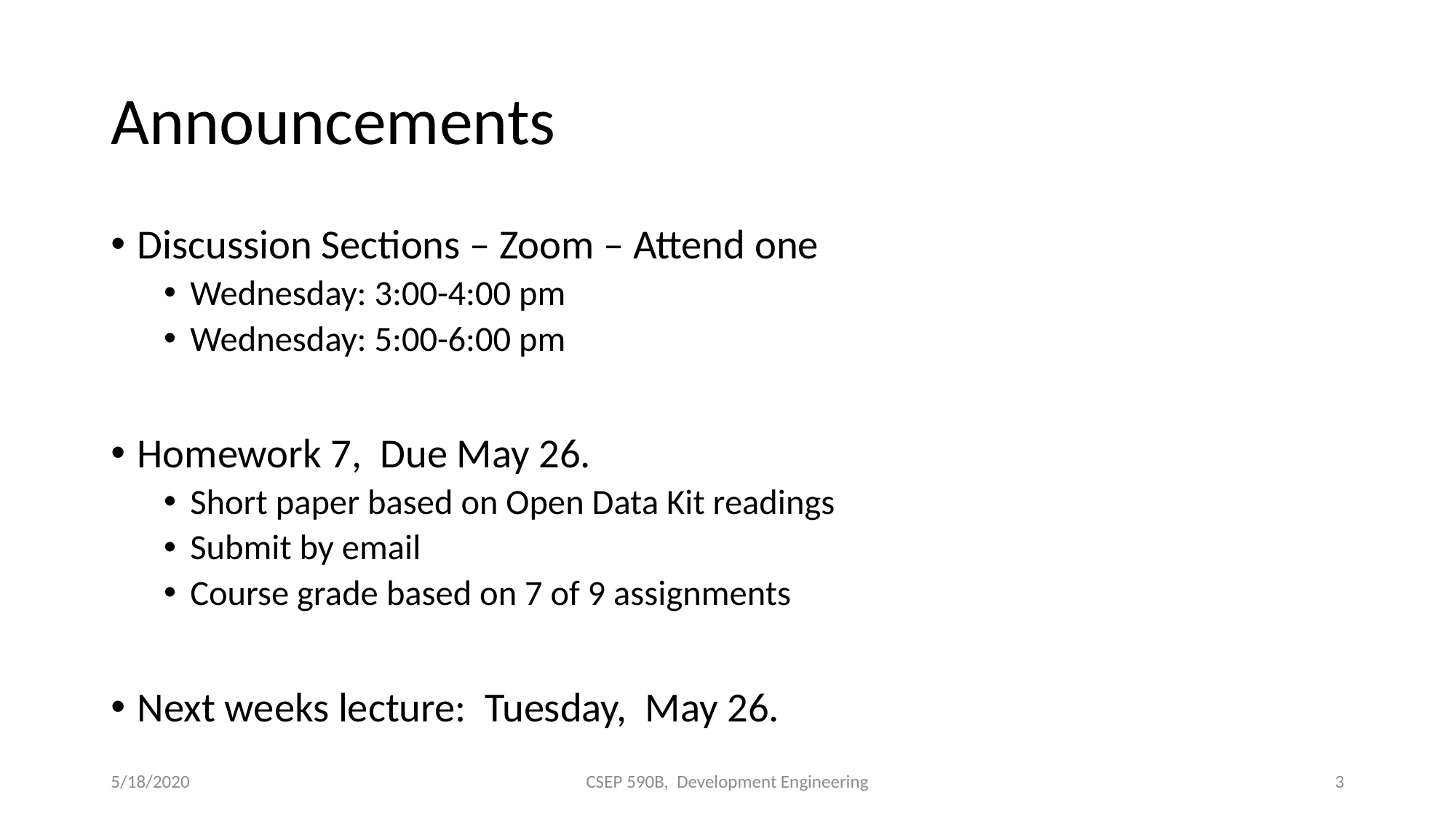

# Announcements
Discussion Sections – Zoom – Attend one
Wednesday: 3:00-4:00 pm
Wednesday: 5:00-6:00 pm

Homework 7,  Due May 26.
Short paper based on Open Data Kit readings
Submit by email
Course grade based on 7 of 9 assignments

Next weeks lecture:  Tuesday,  May 26.

5/18/2020
CSEP 590B,  Development Engineering
3